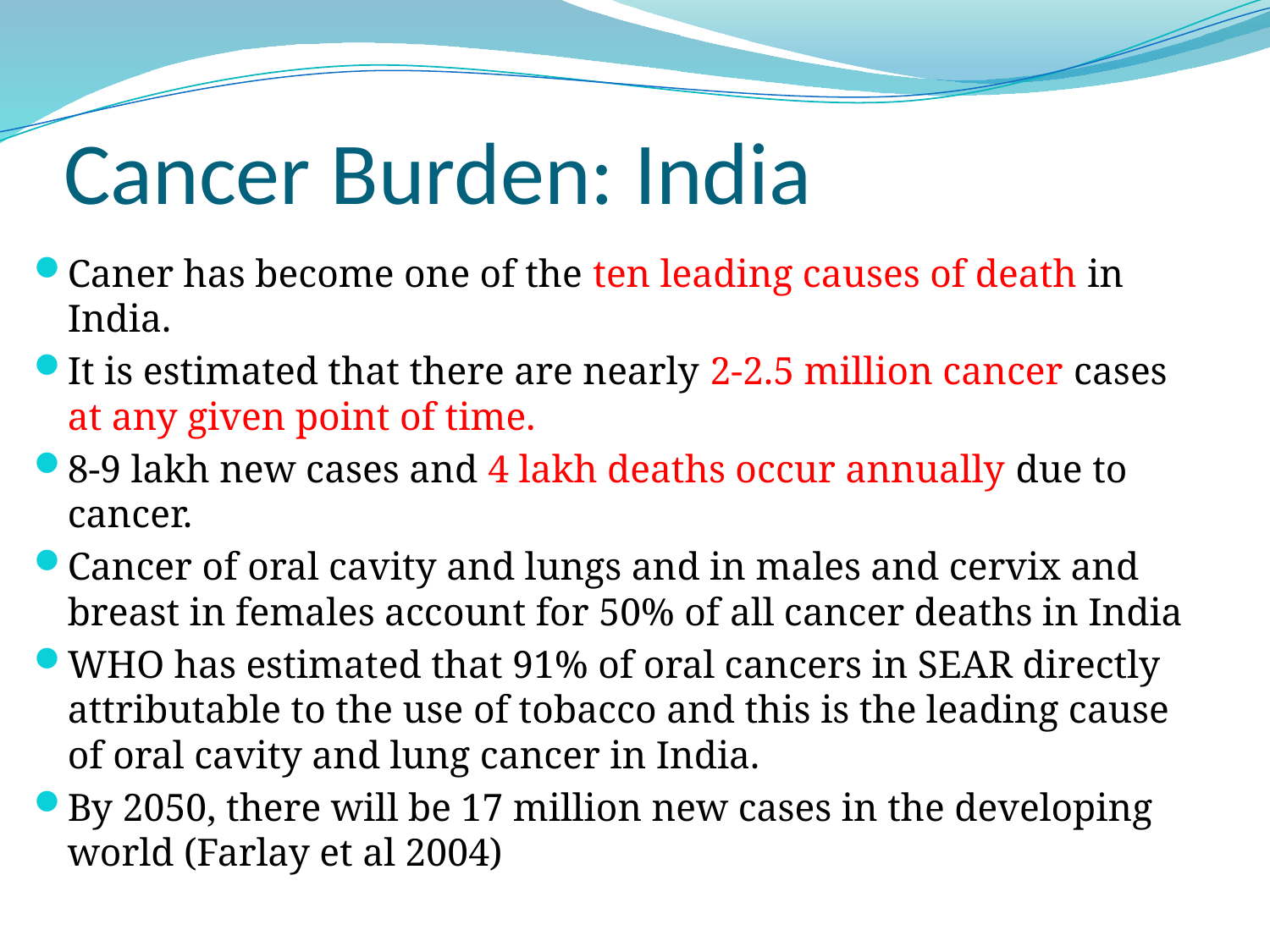

# Cancer Burden: India
Caner has become one of the ten leading causes of death in India.
It is estimated that there are nearly 2-2.5 million cancer cases at any given point of time.
8-9 lakh new cases and 4 lakh deaths occur annually due to cancer.
Cancer of oral cavity and lungs and in males and cervix and breast in females account for 50% of all cancer deaths in India
WHO has estimated that 91% of oral cancers in SEAR directly attributable to the use of tobacco and this is the leading cause of oral cavity and lung cancer in India.
By 2050, there will be 17 million new cases in the developing world (Farlay et al 2004)